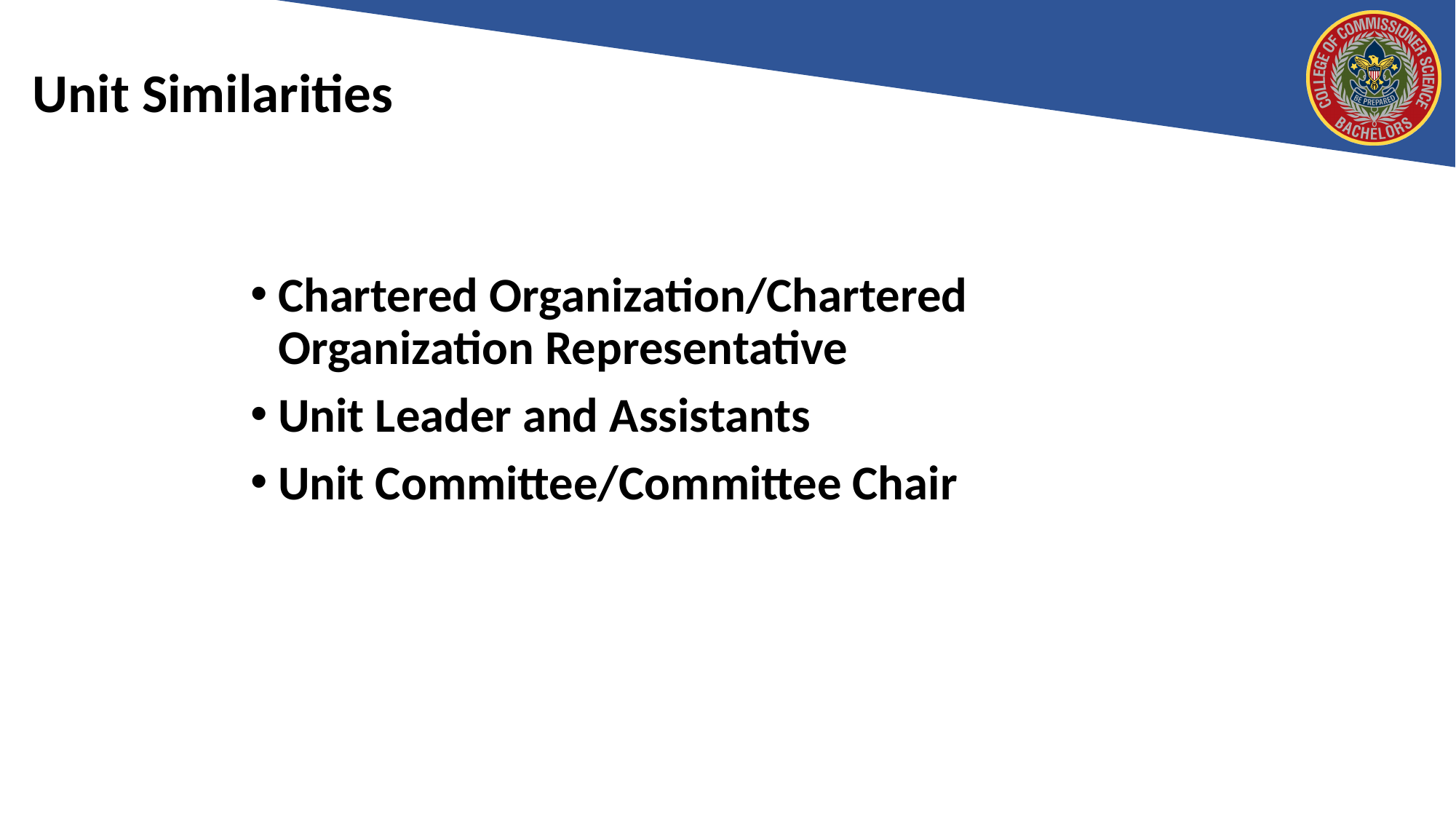

# Unit Similarities

Chartered Organization/Chartered Organization Representative
Unit Leader and Assistants
Unit Committee/Committee Chair